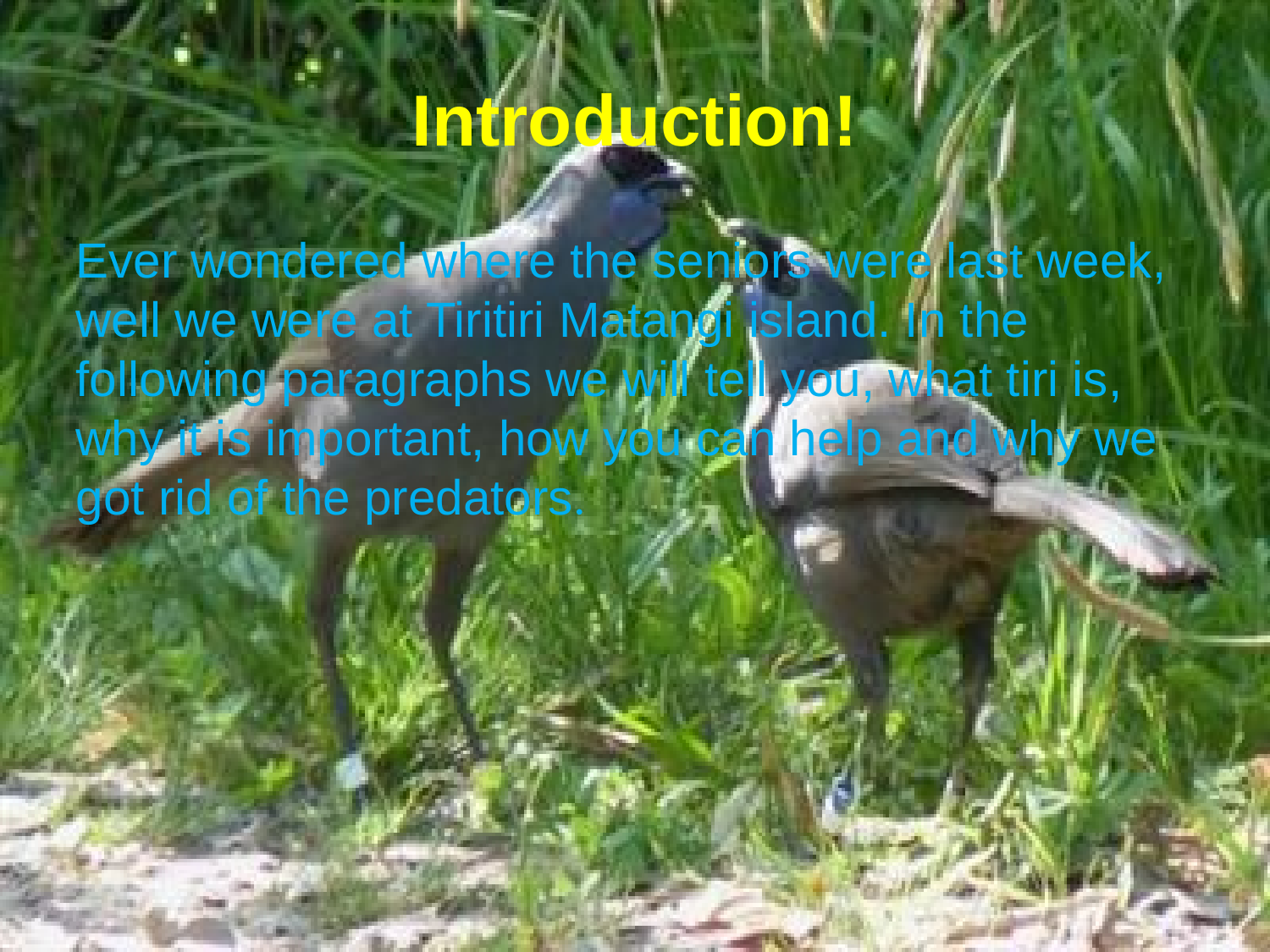

# Introduction!
Ever wondered where the seniors were last week, well we were at Tiritiri Matangi island. In the following paragraphs we will tell you, what tiri is, why it is important, how you can help and why we got rid of the predators.